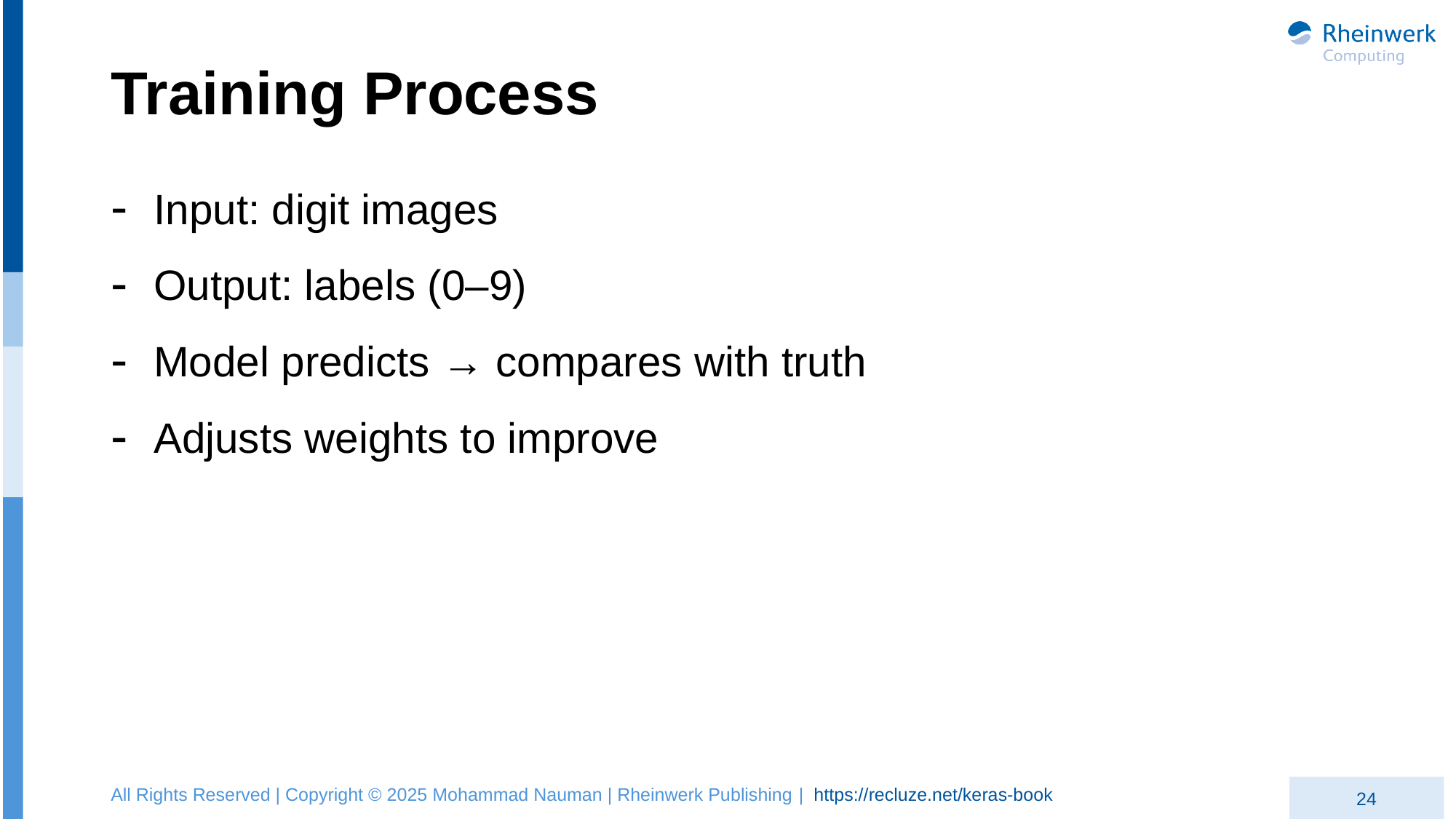

# Training Process
Input: digit images
Output: labels (0–9)
Model predicts → compares with truth
Adjusts weights to improve